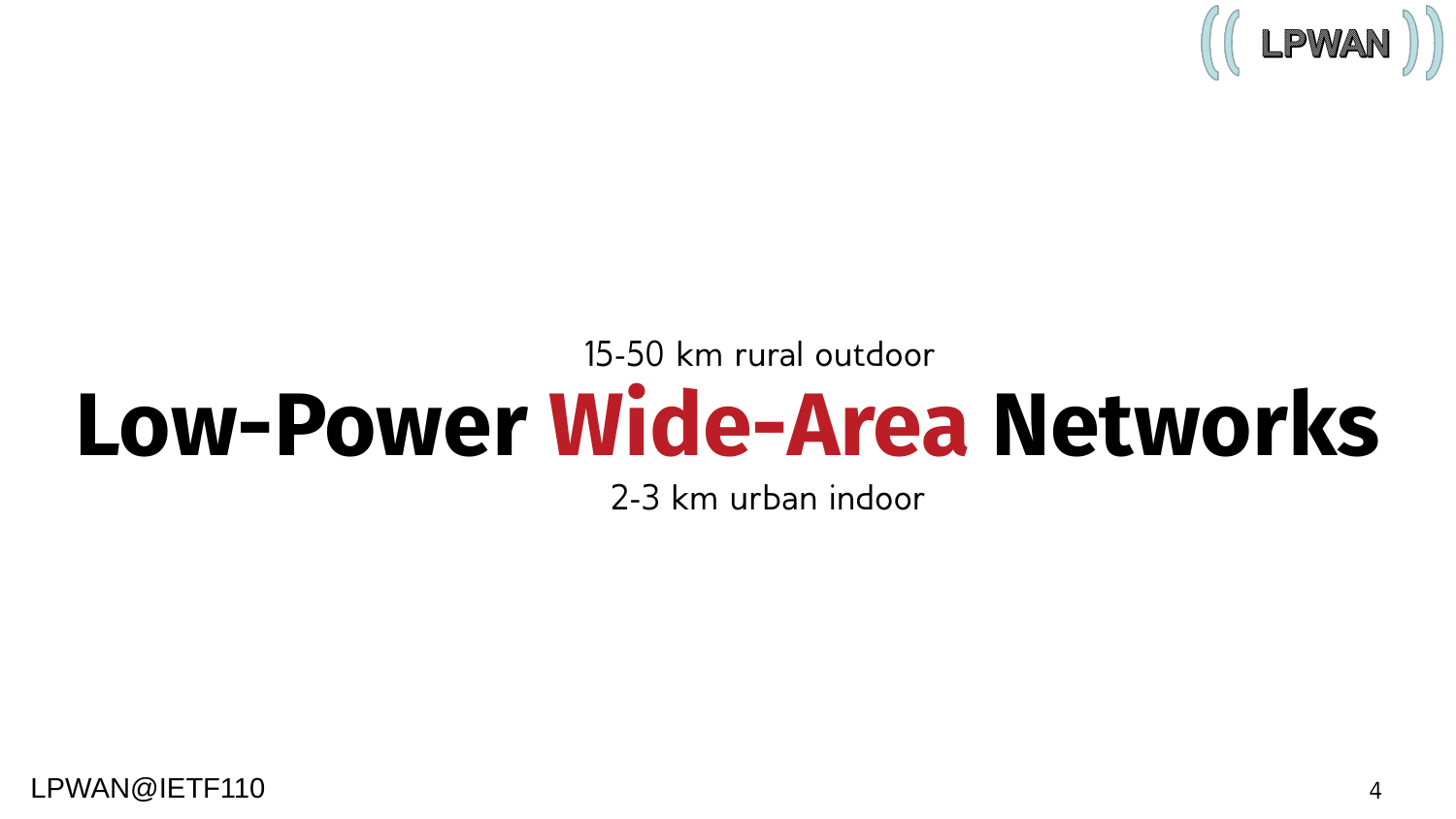

15-50 km rural outdoor
Low-Power Wide-Area Networks
2-3 km urban indoor
4